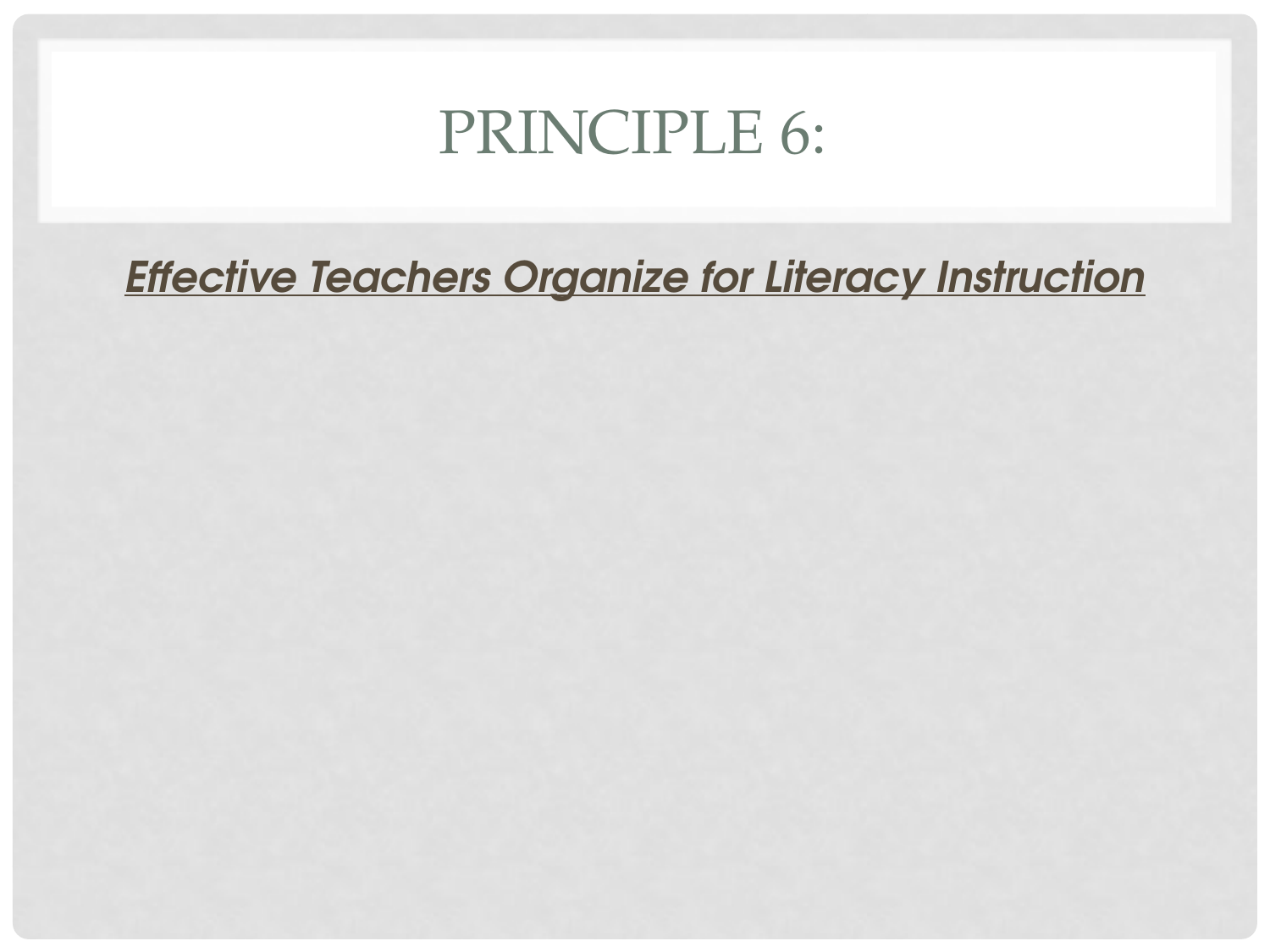

# Principle 6:
Effective Teachers Organize for Literacy Instruction